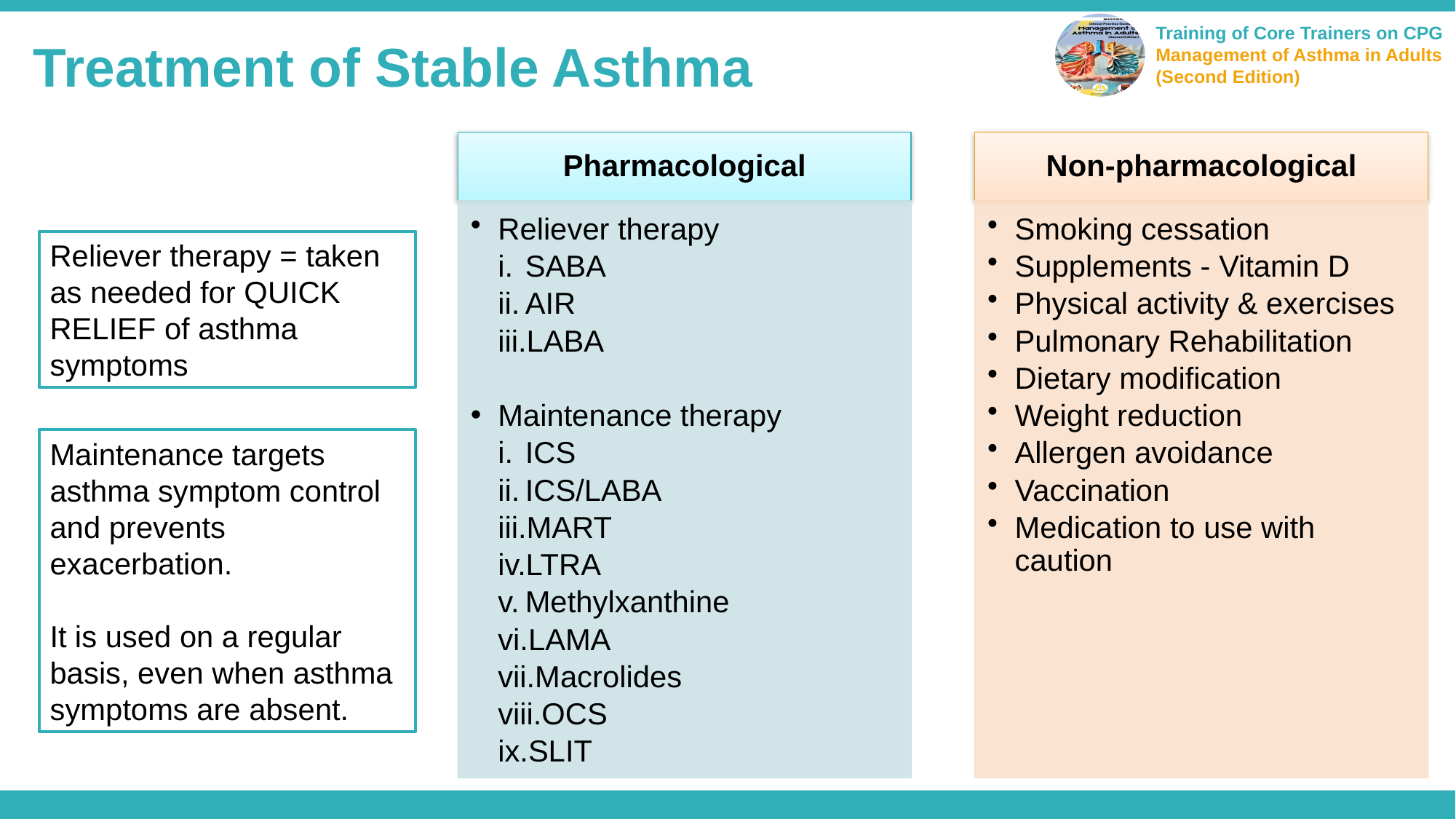

Treatment of Stable Asthma
Pharmacological
Reliever therapy
SABA
AIR
LABA

Maintenance therapy
ICS
ICS/LABA
MART
LTRA
Methylxanthine
LAMA
Macrolides
OCS
SLIT
Non-pharmacological
Smoking cessation
Supplements - Vitamin D
Physical activity & exercises
Pulmonary Rehabilitation
Dietary modification
Weight reduction
Allergen avoidance
Vaccination
Medication to use with caution
Reliever therapy = taken as needed for QUICK RELIEF of asthma symptoms
Maintenance targets asthma symptom control and prevents exacerbation.

It is used on a regular basis, even when asthma symptoms are absent.